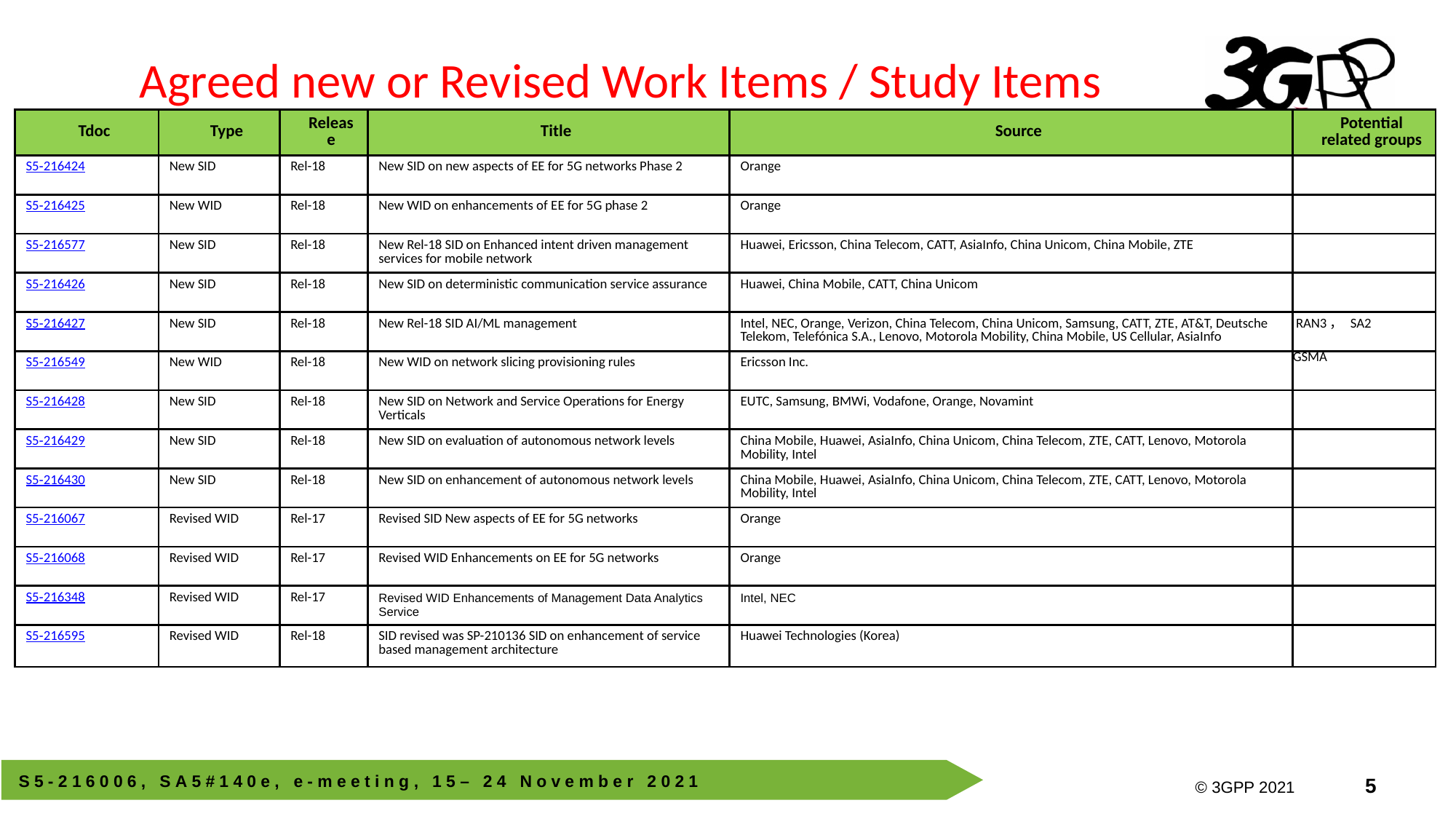

Agreed new or Revised Work Items / Study Items
| Tdoc | Type | Release | Title | Source | Potential related groups |
| --- | --- | --- | --- | --- | --- |
| S5‑216424 | New SID | Rel-18 | New SID on new aspects of EE for 5G networks Phase 2 | Orange |  |
| S5‑216425 | New WID | Rel-18 | New WID on enhancements of EE for 5G phase 2 | Orange |  |
| S5‑216577 | New SID | Rel-18 | New Rel-18 SID on Enhanced intent driven management services for mobile network | Huawei, Ericsson, China Telecom, CATT, AsiaInfo, China Unicom, China Mobile, ZTE |  |
| S5‑216426 | New SID | Rel-18 | New SID on deterministic communication service assurance | Huawei, China Mobile, CATT, China Unicom |  |
| S5‑216427 | New SID | Rel-18 | New Rel-18 SID AI/ML management | Intel, NEC, Orange, Verizon, China Telecom, China Unicom, Samsung, CATT, ZTE, AT&T, Deutsche Telekom, Telefónica S.A., Lenovo, Motorola Mobility, China Mobile, US Cellular, AsiaInfo | RAN3， SA2 |
| S5‑216549 | New WID | Rel-18 | New WID on network slicing provisioning rules | Ericsson Inc. | GSMA |
| S5‑216428 | New SID | Rel-18 | New SID on Network and Service Operations for Energy Verticals | EUTC, Samsung, BMWi, Vodafone, Orange, Novamint |  |
| S5‑216429 | New SID | Rel-18 | New SID on evaluation of autonomous network levels | China Mobile, Huawei, AsiaInfo, China Unicom, China Telecom, ZTE, CATT, Lenovo, Motorola Mobility, Intel |  |
| S5‑216430 | New SID | Rel-18 | New SID on enhancement of autonomous network levels | China Mobile, Huawei, AsiaInfo, China Unicom, China Telecom, ZTE, CATT, Lenovo, Motorola Mobility, Intel |  |
| S5‑216067 | Revised WID | Rel-17 | Revised SID New aspects of EE for 5G networks | Orange |  |
| S5‑216068 | Revised WID | Rel-17 | Revised WID Enhancements on EE for 5G networks | Orange |  |
| S5‑216348 | Revised WID | Rel-17 | Revised WID Enhancements of Management Data Analytics Service | Intel, NEC |  |
| S5‑216595 | Revised WID | Rel-18 | SID revised was SP-210136 SID on enhancement of service based management architecture | Huawei Technologies (Korea) |  |